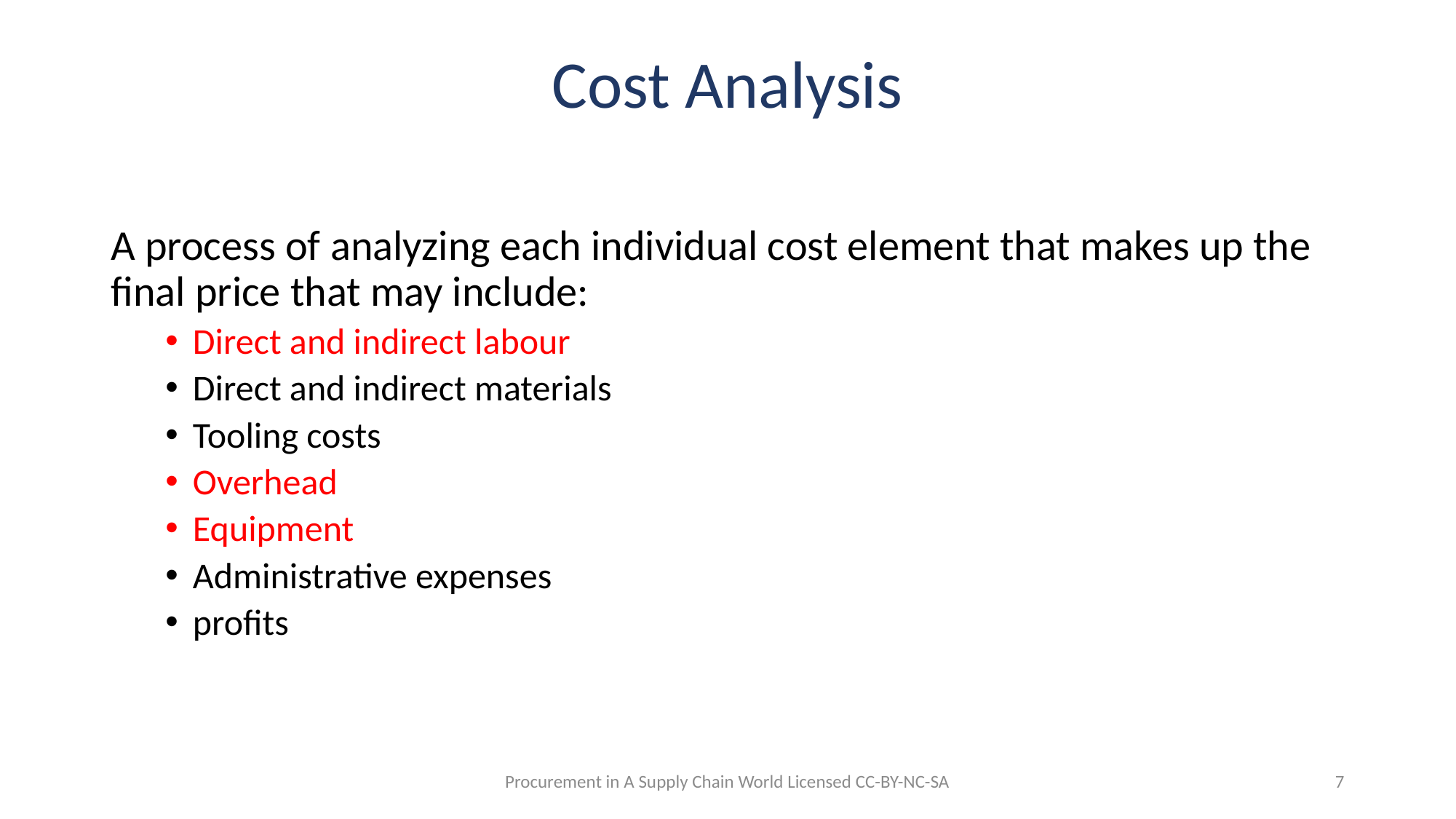

# Cost Analysis

A process of analyzing each individual cost element that makes up the final price that may include:
Direct and indirect labour
Direct and indirect materials
Tooling costs
Overhead
Equipment
Administrative expenses
profits
Procurement in A Supply Chain World Licensed CC-BY-NC-SA
7